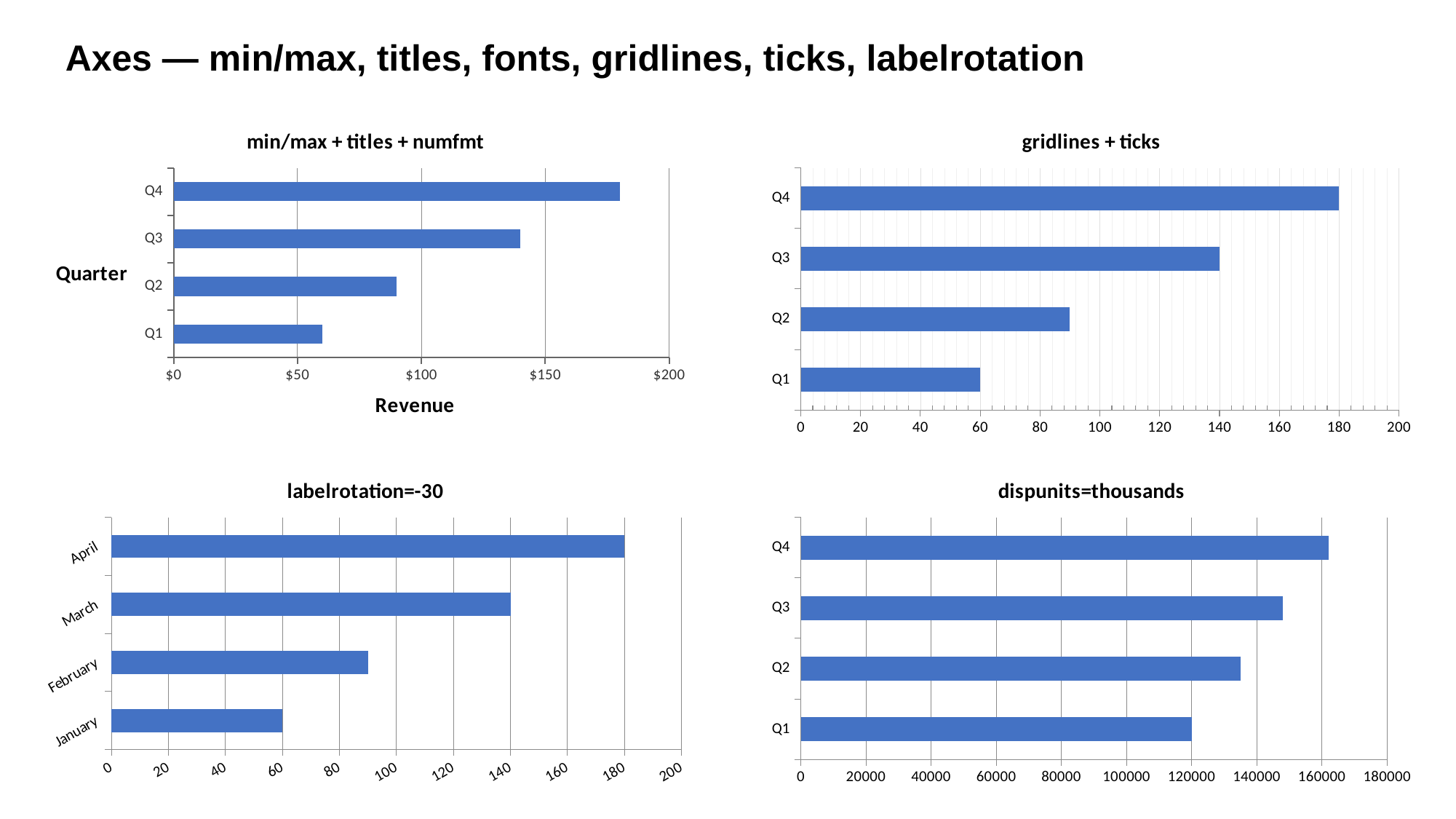

Axes — min/max, titles, fonts, gridlines, ticks, labelrotation

### Chart: min/max + titles + numfmt

| Category |  |
|---|---|
| Q1 | 60.0 |
| Q2 | 90.0 |
| Q3 | 140.0 |
| Q4 | 180.0 |

### Chart: gridlines + ticks

| Category |  |
|---|---|
| Q1 | 60.0 |
| Q2 | 90.0 |
| Q3 | 140.0 |
| Q4 | 180.0 |

### Chart: labelrotation=-30

| Category |  |
|---|---|
| January | 60.0 |
| February | 90.0 |
| March | 140.0 |
| April | 180.0 |

### Chart: dispunits=thousands

| Category |  |
|---|---|
| Q1 | 120000.0 |
| Q2 | 135000.0 |
| Q3 | 148000.0 |
| Q4 | 162000.0 |